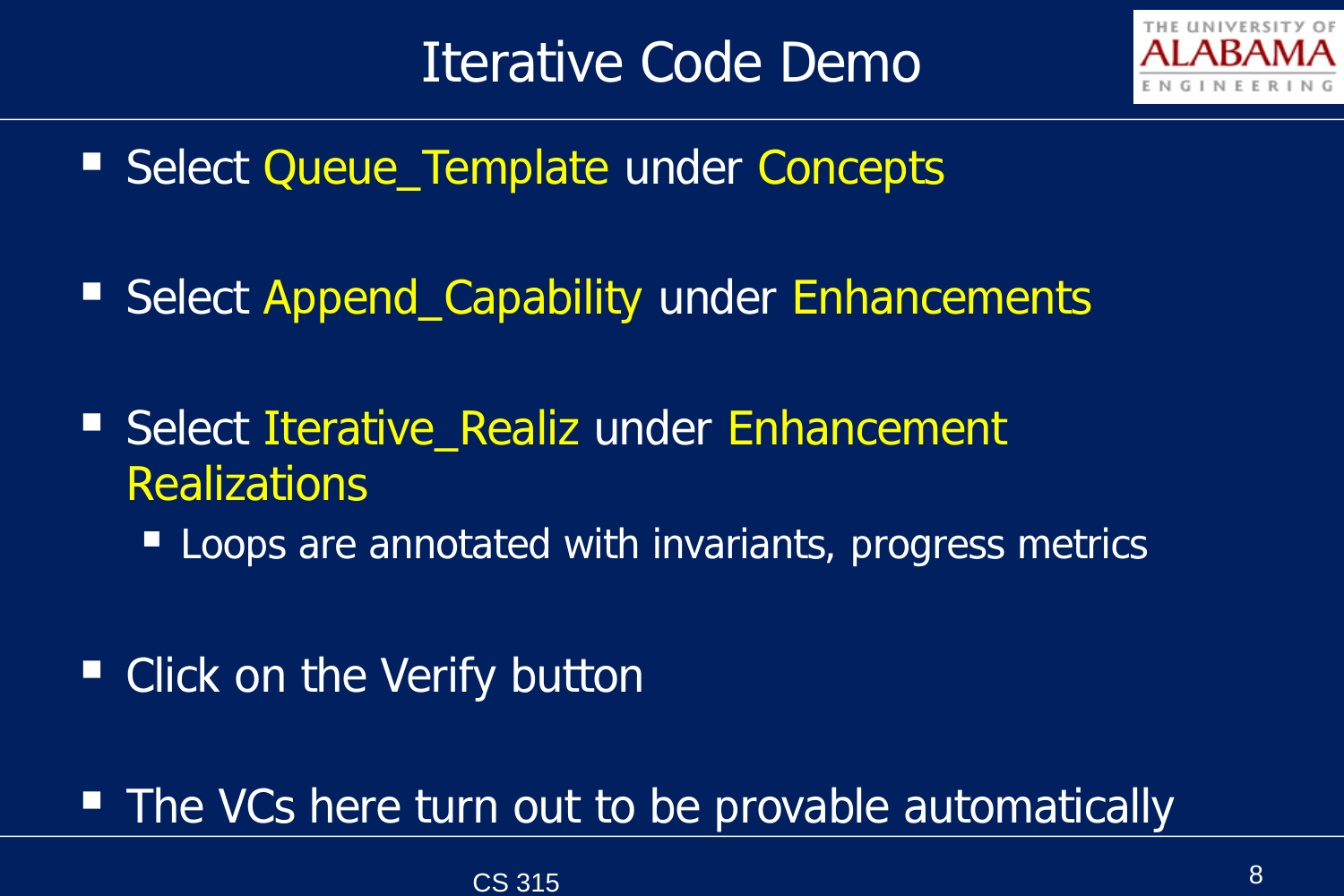

# Iterative Code Demo
Select Queue_Template under Concepts

Select Append_Capability under Enhancements

Select Iterative_Realiz under Enhancement Realizations
Loops are annotated with invariants, progress metrics

Click on the Verify button

The VCs here turn out to be provable automatically
CS 315                                                                             Spring 2011
8